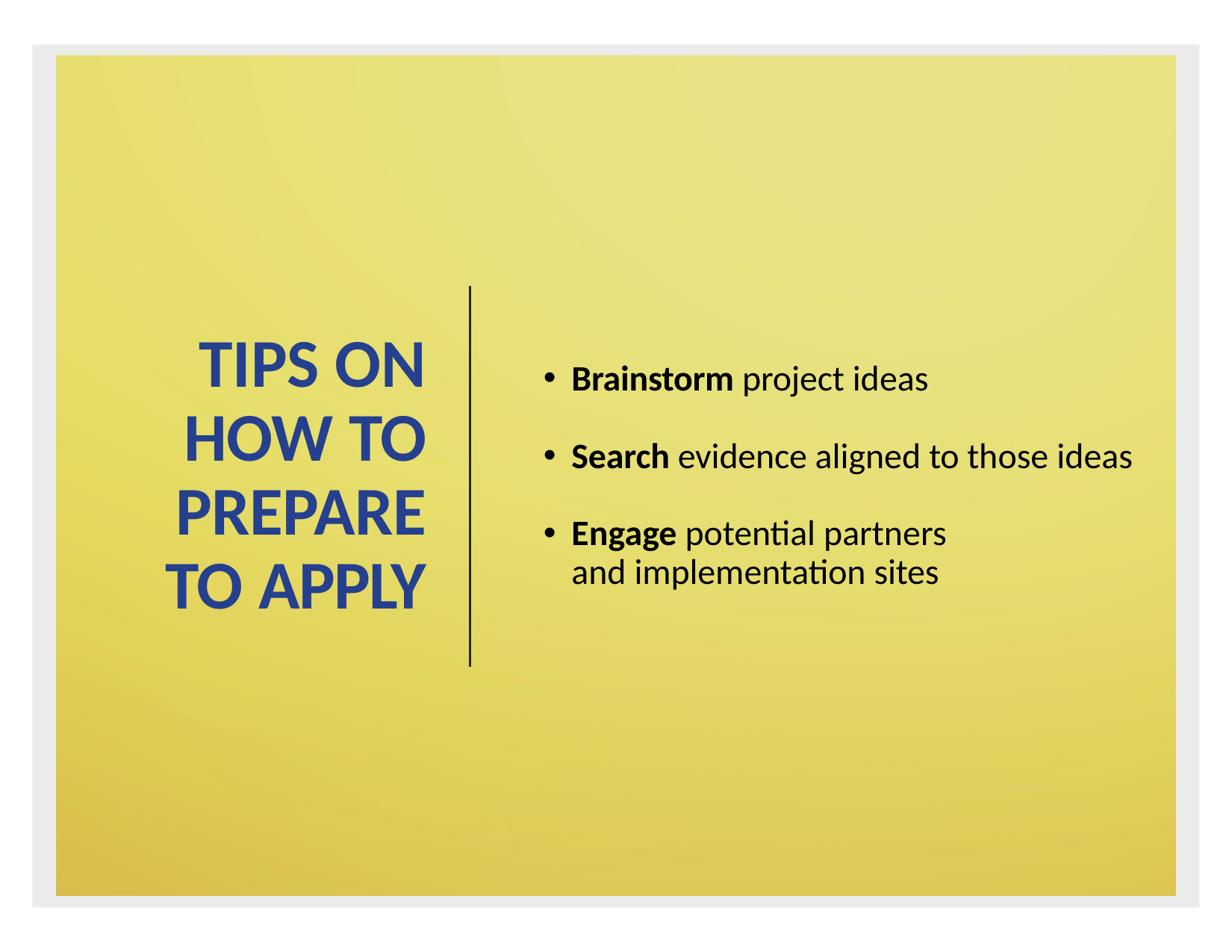

# TIPS ON HOW TO PREPARE TO APPLY
Brainstorm project ideas

Search evidence aligned to those ideas

Engage potential partners and implementation sites